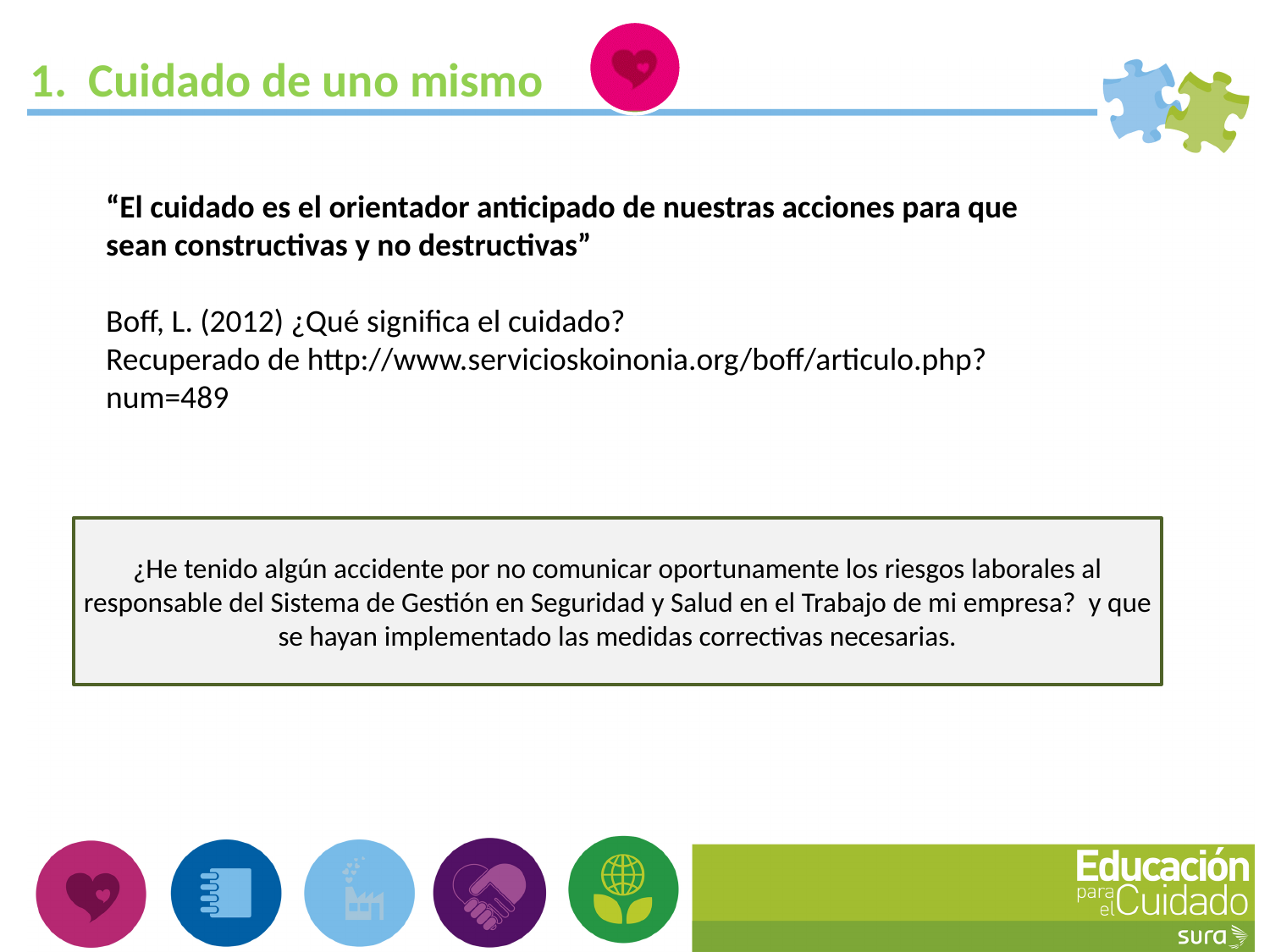

1.  Cuidado de uno mismo

“El cuidado es el orientador anticipado de nuestras acciones para que sean constructivas y no destructivas”

Boff, L. (2012) ¿Qué significa el cuidado?
Recuperado de http://www.servicioskoinonia.org/boff/articulo.php?num=489

¿He tenido algún accidente por no comunicar oportunamente los riesgos laborales al responsable del Sistema de Gestión en Seguridad y Salud en el Trabajo de mi empresa?  y que se hayan implementado las medidas correctivas necesarias.